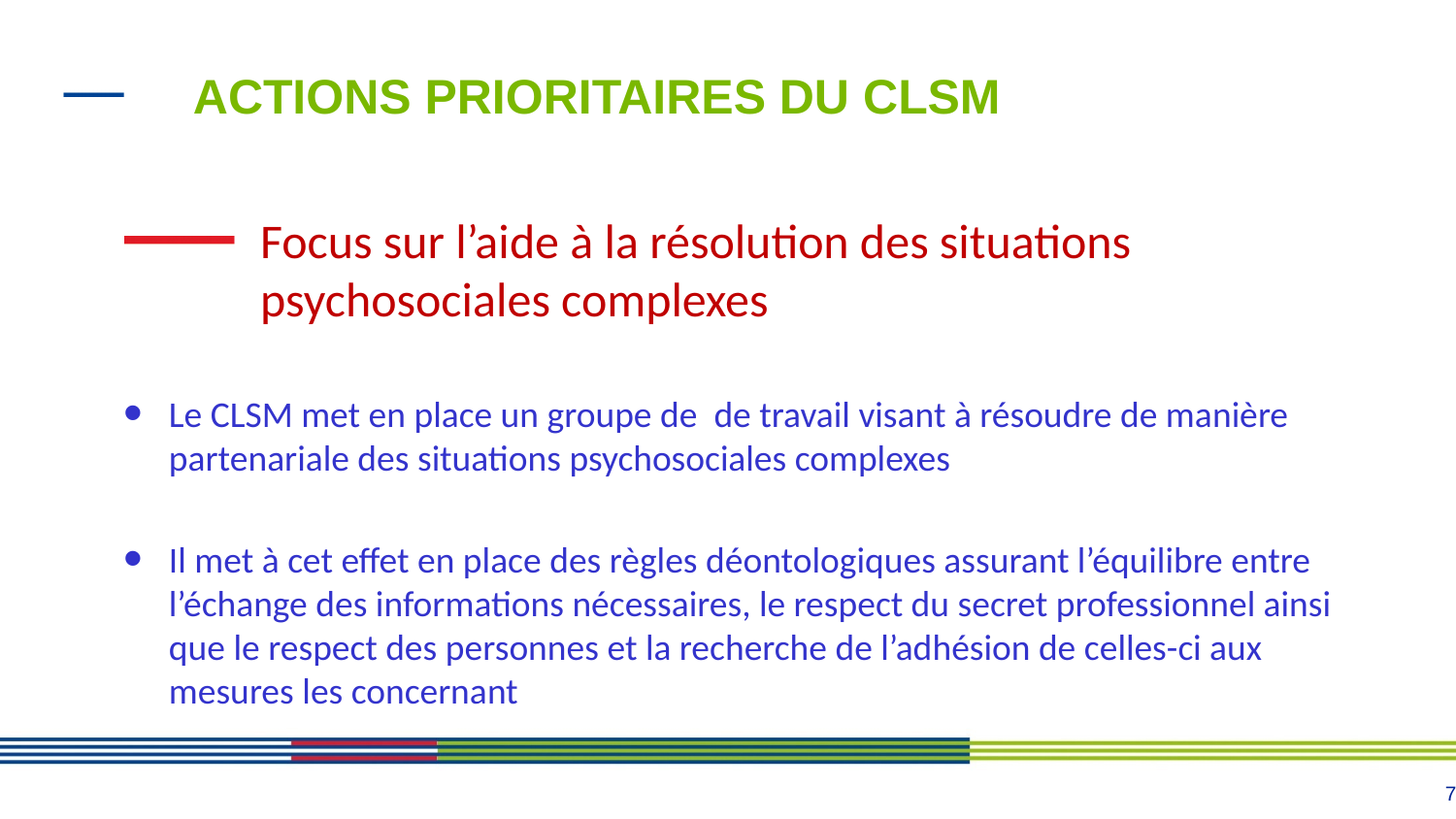

# Actions prioritaires du CLSM
Focus sur l’aide à la résolution des situations psychosociales complexes

Le CLSM met en place un groupe de  de travail visant à résoudre de manière partenariale des situations psychosociales complexes

Il met à cet effet en place des règles déontologiques assurant l’équilibre entre l’échange des informations nécessaires, le respect du secret professionnel ainsi que le respect des personnes et la recherche de l’adhésion de celles-ci aux mesures les concernant